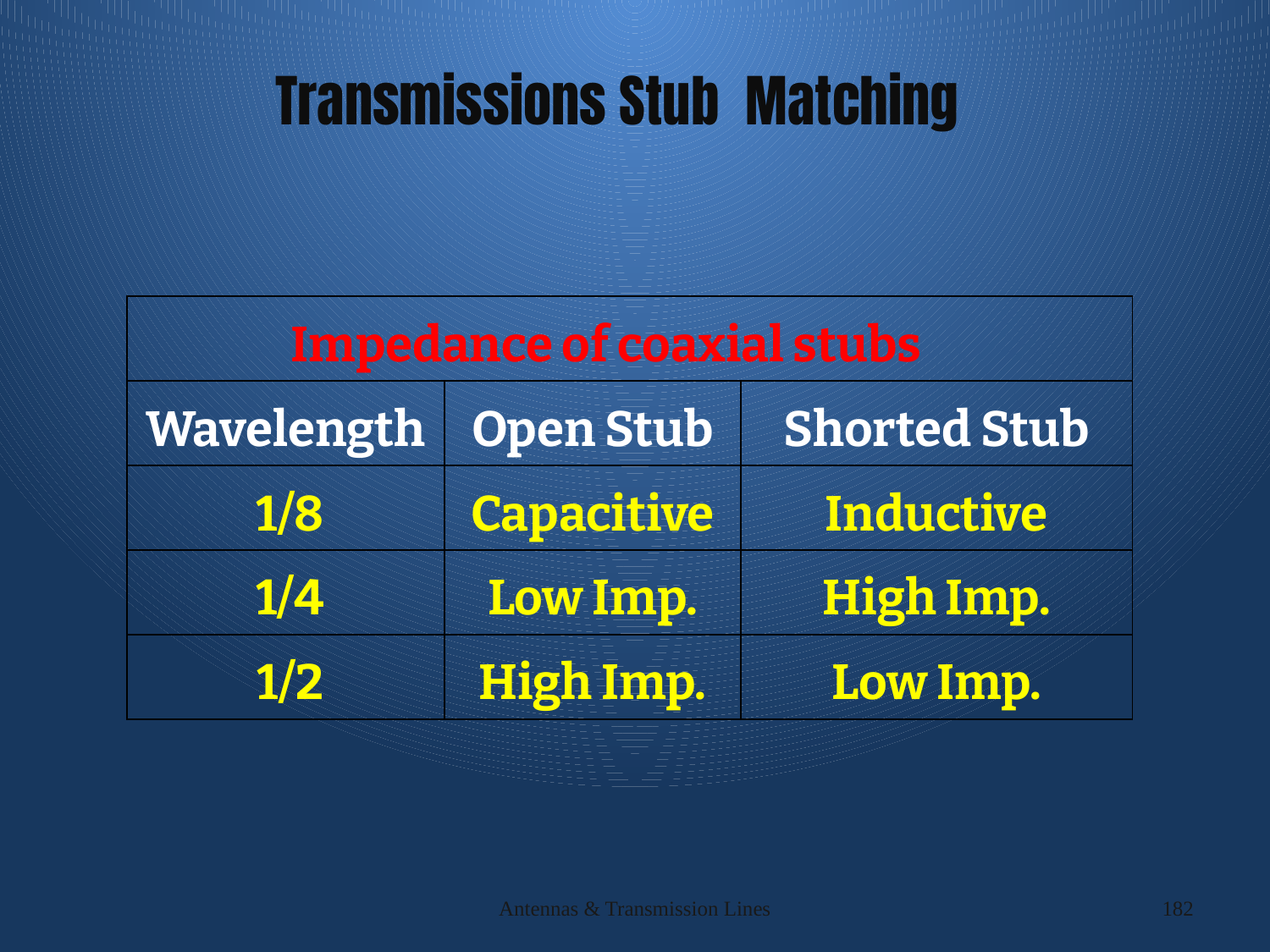

# Transmissions Stub  Matching
| Impedance of coaxial stubs |  |  |
| --- | --- | --- |
| Wavelength | Open Stub | Shorted Stub |
| 1/8 | Capacitive | Inductive |
| 1/4 | Low Imp. | High Imp. |
| 1/2 | High Imp. | Low Imp. |
Antennas & Transmission Lines
182